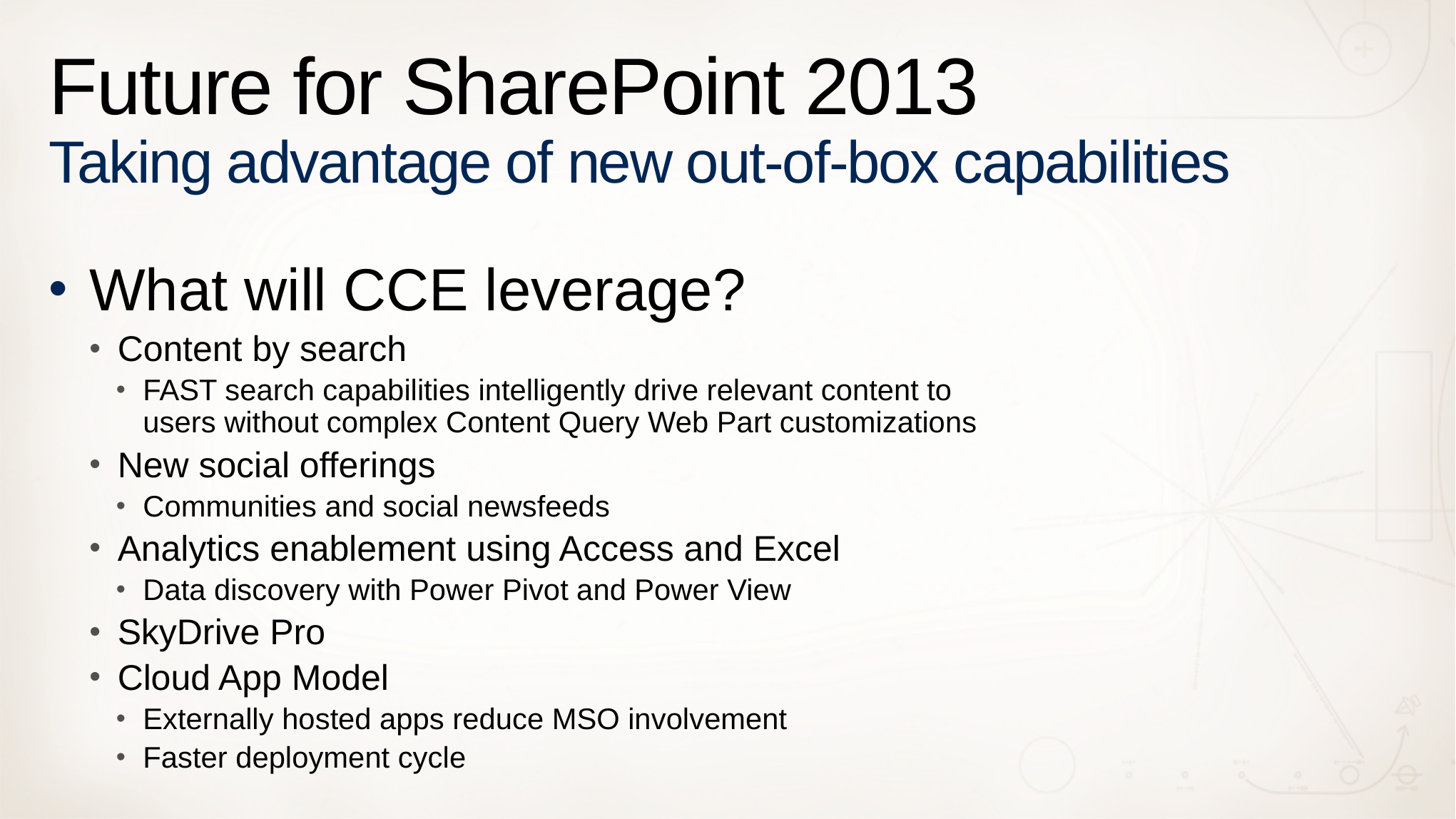

# Future for SharePoint 2013 Taking advantage of new out-of-box capabilities
What will CCE leverage?
Content by search
FAST search capabilities intelligently drive relevant content to
users without complex Content Query Web Part customizations
New social offerings
Communities and social newsfeeds
Analytics enablement using Access and Excel
Data discovery with Power Pivot and Power View
SkyDrive Pro
Cloud App Model
Externally hosted apps reduce MSO involvement
Faster deployment cycle